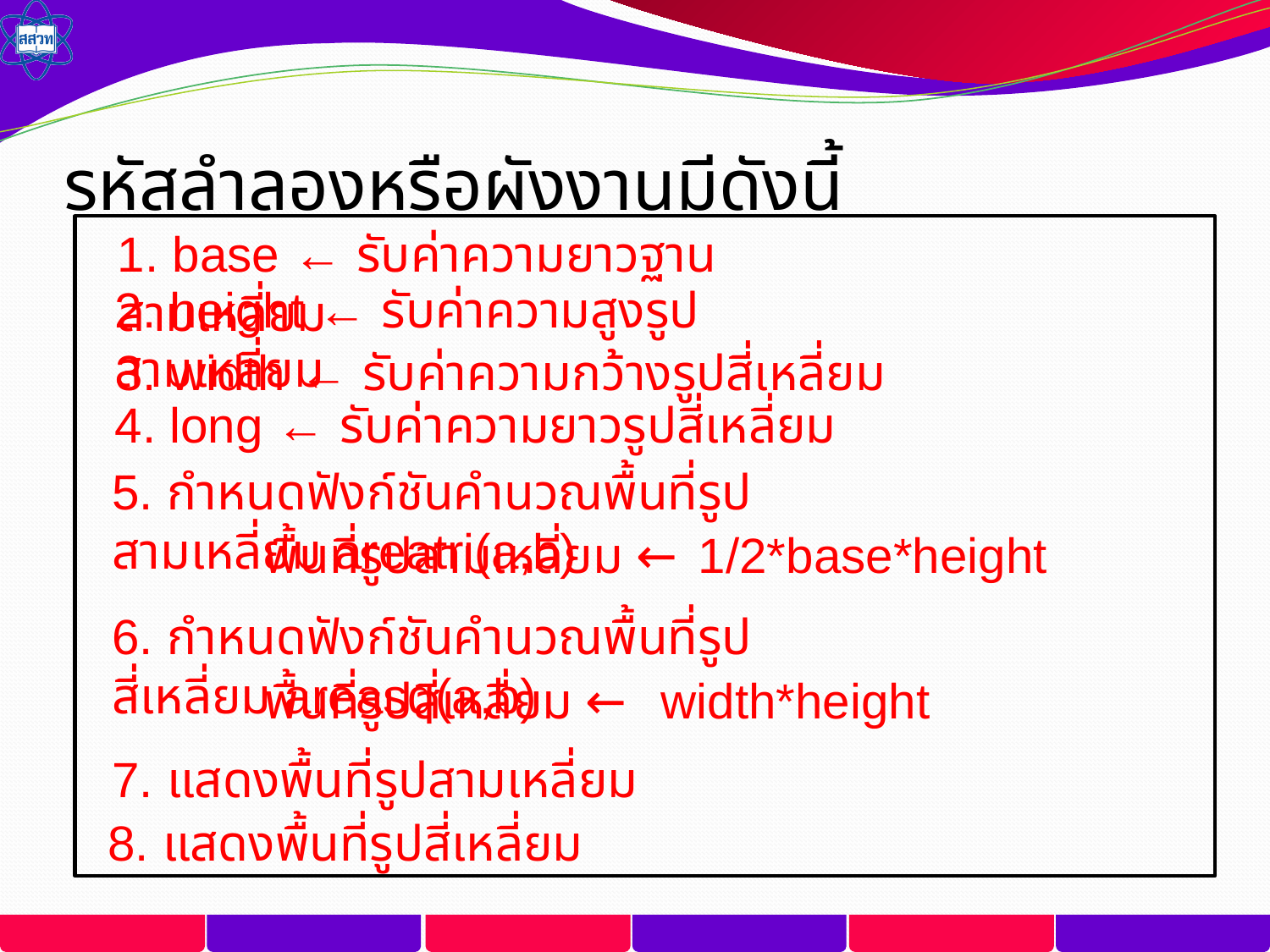

# รหัสลำลองหรือผังงานมีดังนี้

1. base ← รับค่าความยาวฐานสามเหลี่ยม
2. height ← รับค่าความสูงรูปสามเหลี่ยม
3. width ← รับค่าความกว้างรูปสี่เหลี่ยม
4. long ← รับค่าความยาวรูปสี่เหลี่ยม
5. กำหนดฟังก์ชันคำนวณพื้นที่รูปสามเหลี่ยม areatri(a,b)
พื้นที่รูปสามเหลี่ยม ← 1/2*base*height
6. กำหนดฟังก์ชันคำนวณพื้นที่รูปสี่เหลี่ยม areasq(a,b)
พื้นที่รูปสี่เหลี่ยม ←  width*height
7. แสดงพื้นที่รูปสามเหลี่ยม
8. แสดงพื้นที่รูปสี่เหลี่ยม